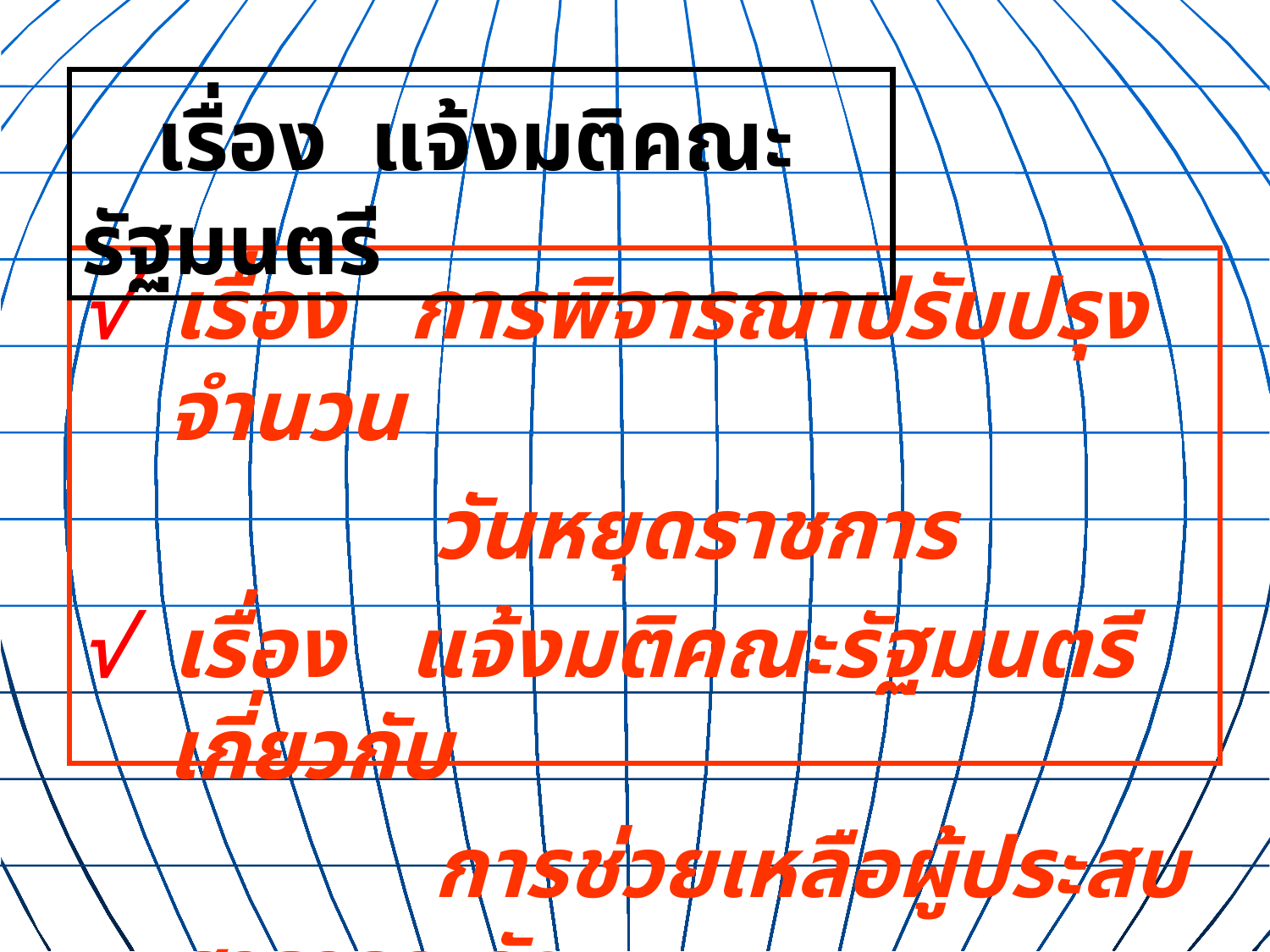

เรื่อง  แจ้งมติคณะรัฐมนตรี
√  เรื่อง   การพิจารณาปรับปรุงจำนวน
                วันหยุดราชการ
√  เรื่อง   แจ้งมติคณะรัฐมนตรีเกี่ยวกับ
                การช่วยเหลือผู้ประสบสาธารณภัย